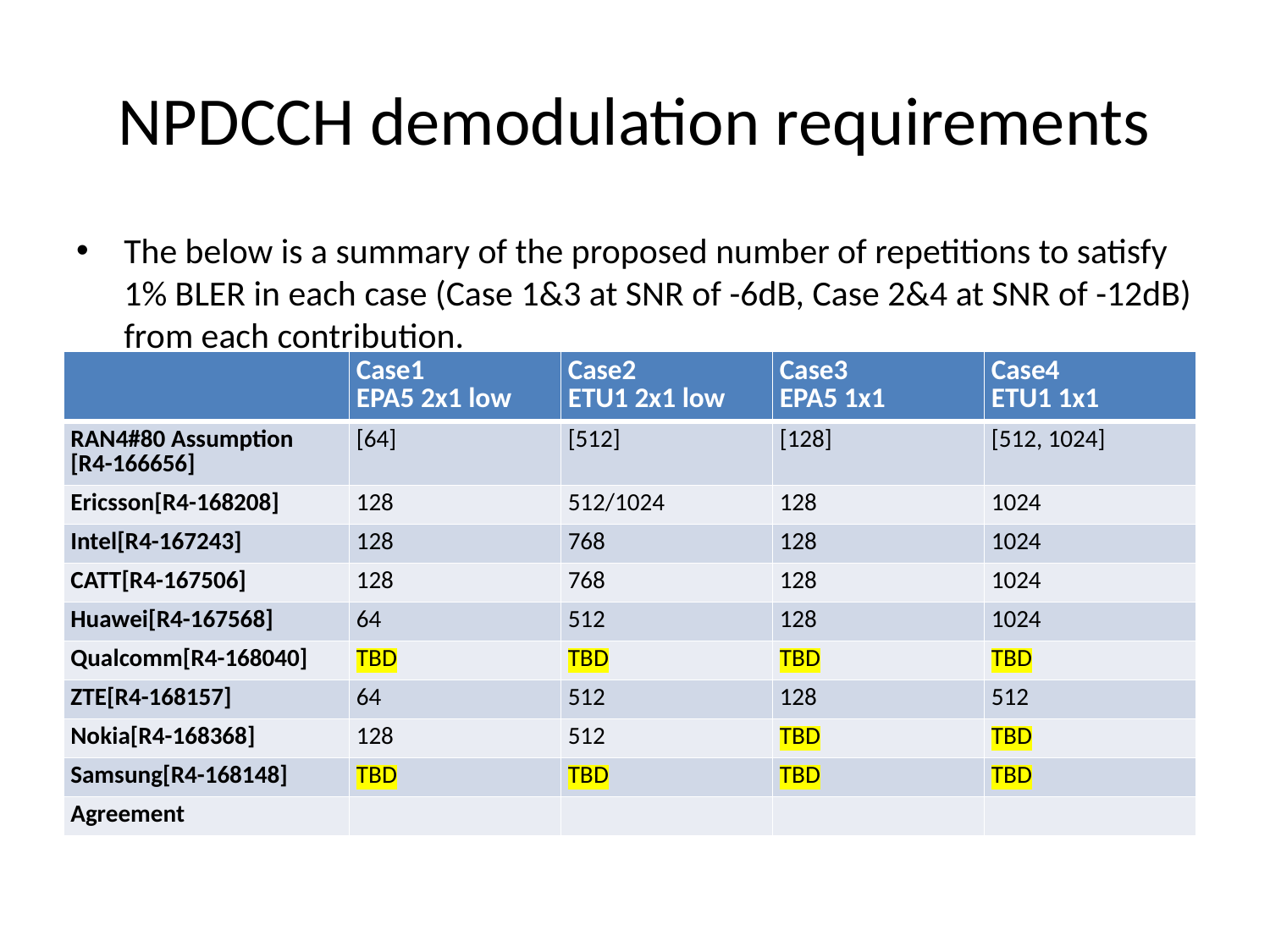

# NPDCCH demodulation requirements
The below is a summary of the proposed number of repetitions to satisfy 1% BLER in each case (Case 1&3 at SNR of -6dB, Case 2&4 at SNR of -12dB) from each contribution.
|  | Case1 EPA5 2x1 low | Case2 ETU1 2x1 low | Case3 EPA5 1x1 | Case4 ETU1 1x1 |
| --- | --- | --- | --- | --- |
| RAN4#80 Assumption [R4-166656] | [64] | [512] | [128] | [512, 1024] |
| Ericsson[R4-168208] | 128 | 512/1024 | 128 | 1024 |
| Intel[R4-167243] | 128 | 768 | 128 | 1024 |
| CATT[R4-167506] | 128 | 768 | 128 | 1024 |
| Huawei[R4-167568] | 64 | 512 | 128 | 1024 |
| Qualcomm[R4-168040] | TBD | TBD | TBD | TBD |
| ZTE[R4-168157] | 64 | 512 | 128 | 512 |
| Nokia[R4-168368] | 128 | 512 | TBD | TBD |
| Samsung[R4-168148] | TBD | TBD | TBD | TBD |
| Agreement |  |  |  |  |